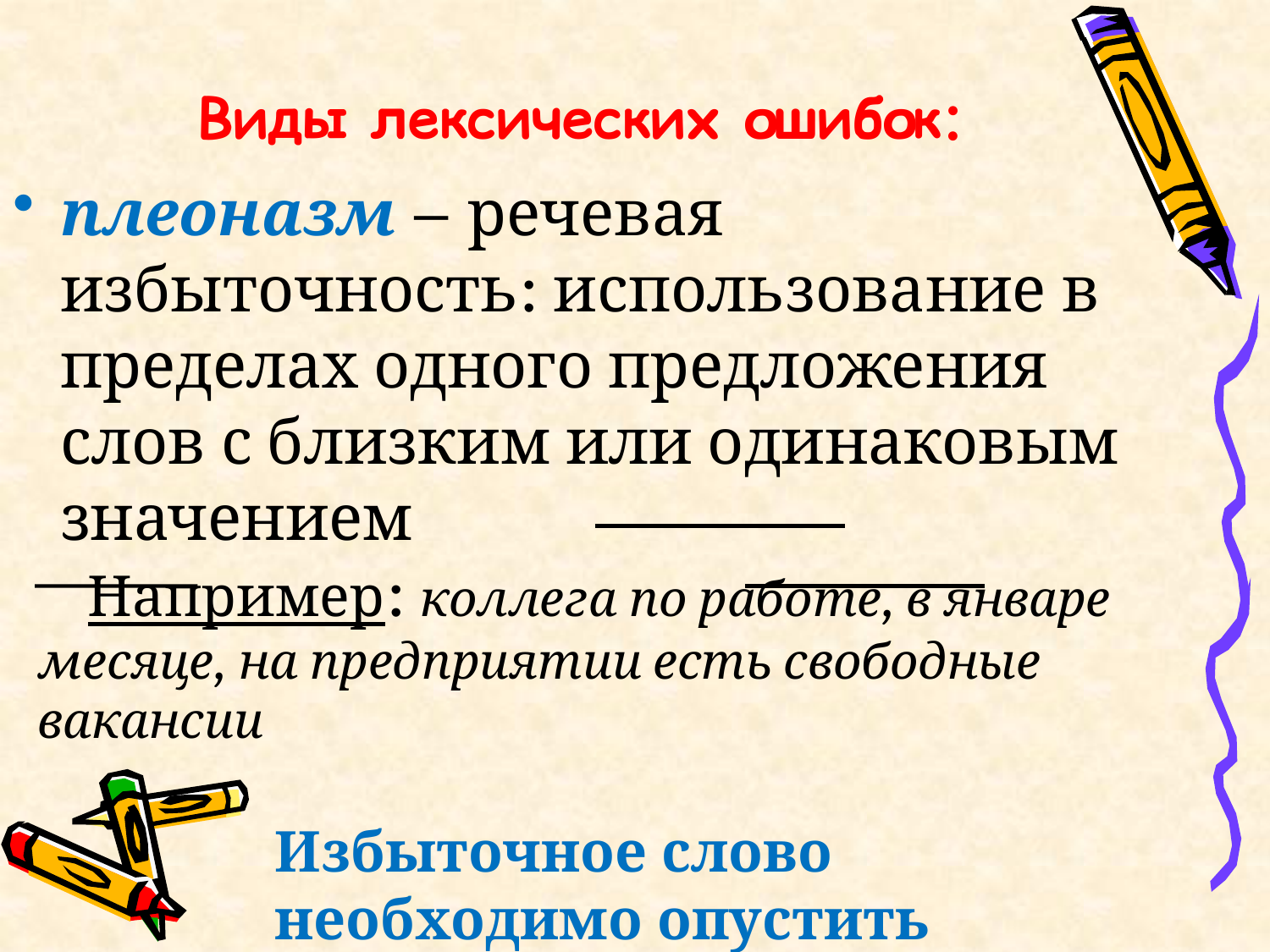

Виды лексических ошибок:
плеоназм – речевая избыточность: использование в пределах одного предложения слов с близким или одинаковым значением
Например: коллега по работе, в январе месяце, на предприятии есть свободные вакансии

Избыточное слово необходимо опустить